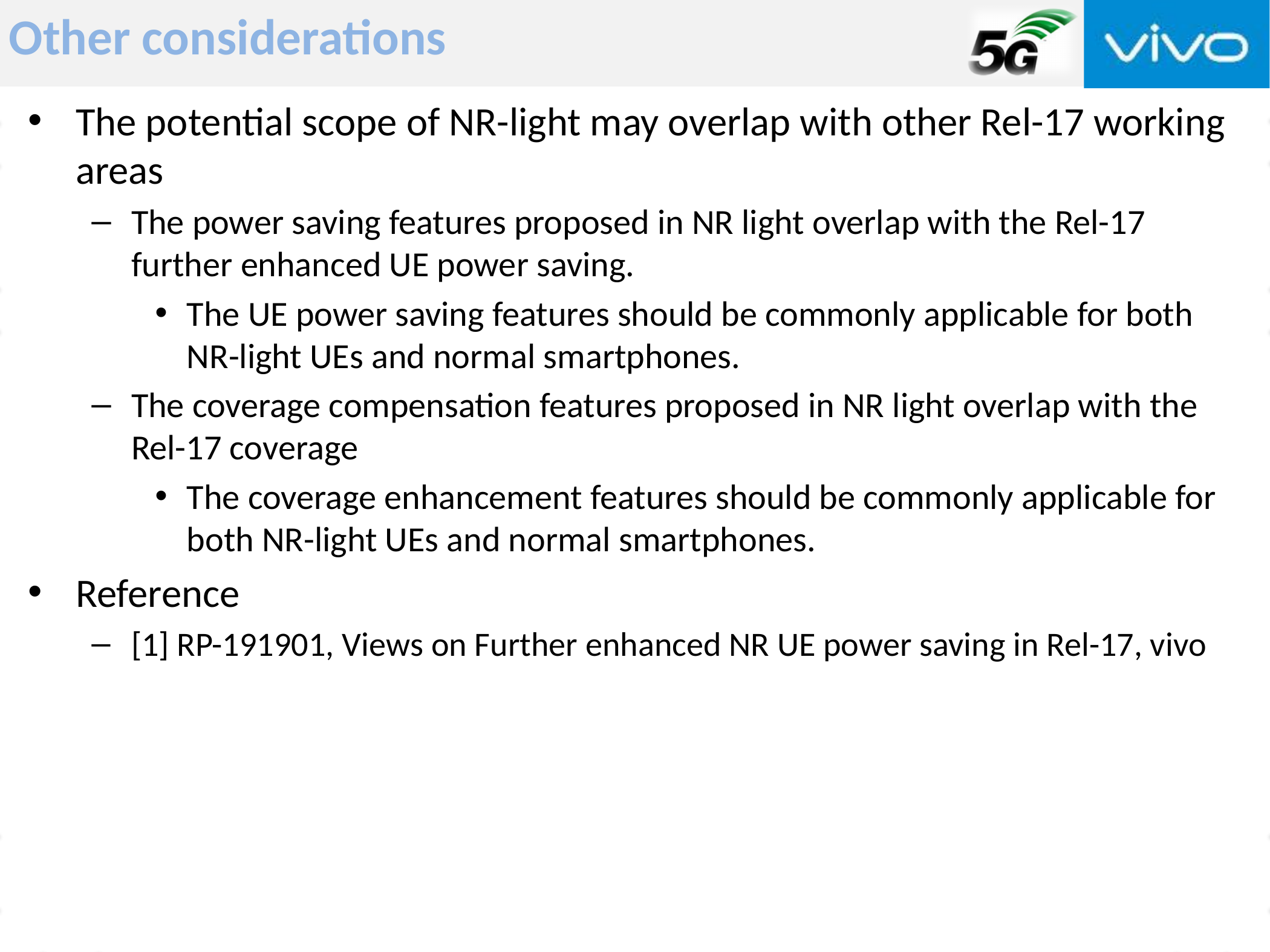

# Other considerations
The potential scope of NR-light may overlap with other Rel-17 working areas
The power saving features proposed in NR light overlap with the Rel-17 further enhanced UE power saving.
The UE power saving features should be commonly applicable for both NR-light UEs and normal smartphones.
The coverage compensation features proposed in NR light overlap with the Rel-17 coverage
The coverage enhancement features should be commonly applicable for both NR-light UEs and normal smartphones.
Reference
[1] RP-191901, Views on Further enhanced NR UE power saving in Rel-17, vivo